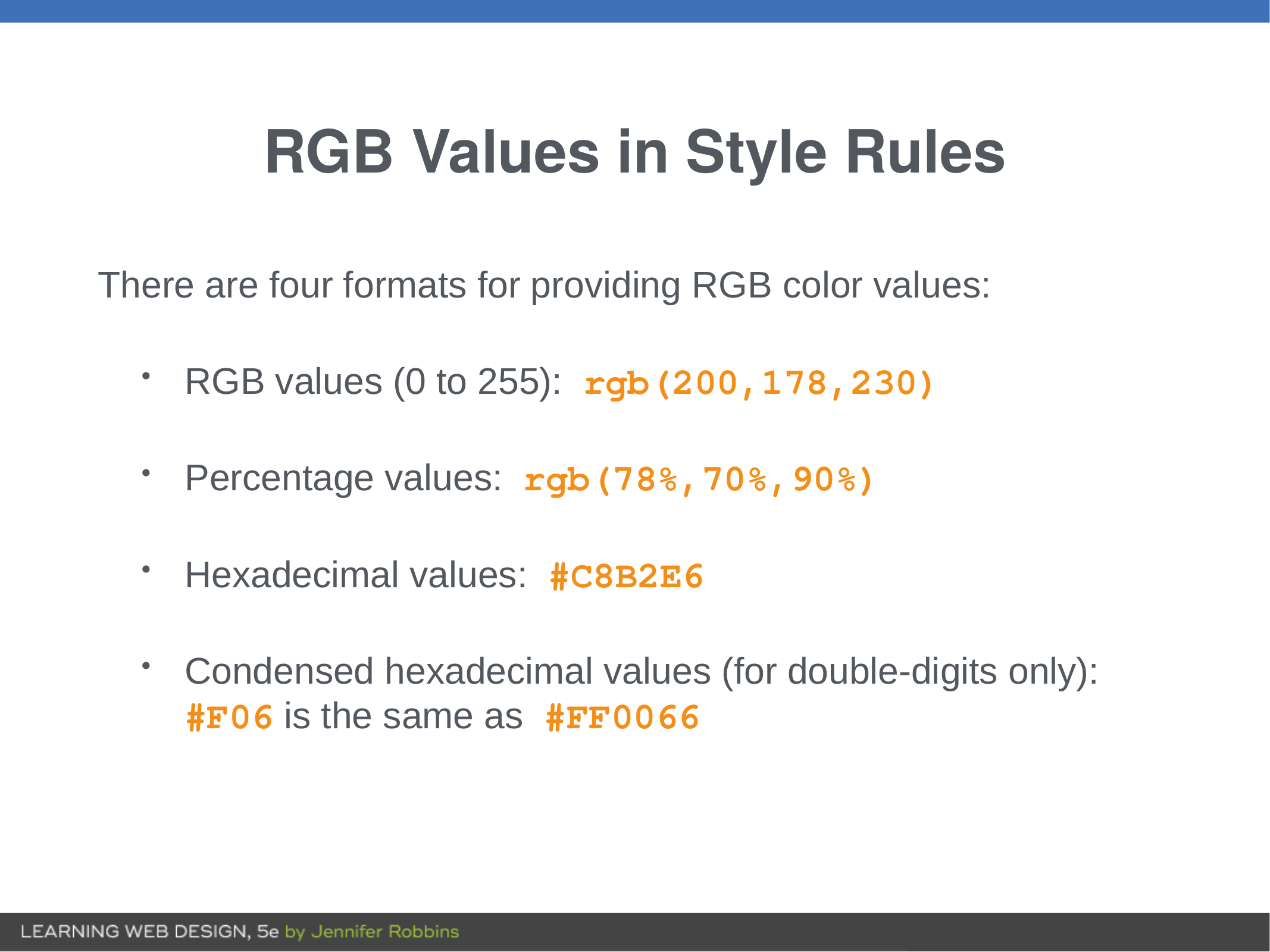

# RGB Values in Style Rules
There are four formats for providing RGB color values:
RGB values (0 to 255):  rgb(200,178,230)
Percentage values:  rgb(78%,70%,90%)
Hexadecimal values:  #C8B2E6
Condensed hexadecimal values (for double-digits only): #F06 is the same as  #FF0066